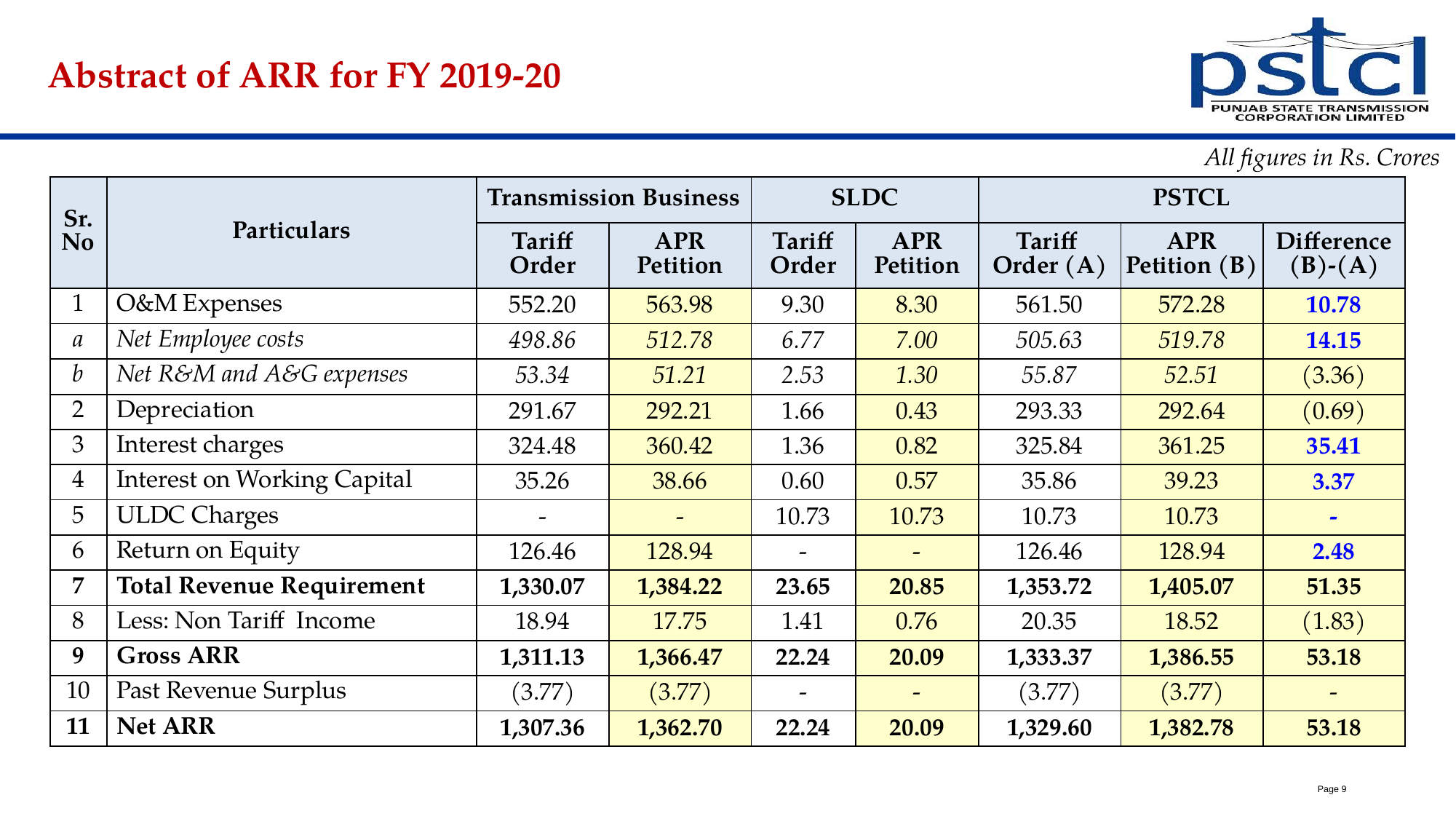

# Abstract of ARR for FY 2019-20
All figures in Rs. Crores
| Sr. No | Particulars | Transmission Business |  | SLDC |  | PSTCL |  |  |
| --- | --- | --- | --- | --- | --- | --- | --- | --- |
|  |  | Tariff Order | APR Petition | Tariff Order | APR Petition | Tariff Order (A) | APR Petition (B) | Difference (B)-(A) |
| 1 | O&M Expenses | 552.20 | 563.98 | 9.30 | 8.30 | 561.50 | 572.28 | 10.78 |
| a | Net Employee costs | 498.86 | 512.78 | 6.77 | 7.00 | 505.63 | 519.78 | 14.15 |
| b | Net R&M and A&G expenses | 53.34 | 51.21 | 2.53 | 1.30 | 55.87 | 52.51 | (3.36) |
| 2 | Depreciation | 291.67 | 292.21 | 1.66 | 0.43 | 293.33 | 292.64 | (0.69) |
| 3 | Interest charges | 324.48 | 360.42 | 1.36 | 0.82 | 325.84 | 361.25 | 35.41 |
| 4 | Interest on Working Capital | 35.26 | 38.66 | 0.60 | 0.57 | 35.86 | 39.23 | 3.37 |
| 5 | ULDC Charges | - | - | 10.73 | 10.73 | 10.73 | 10.73 | - |
| 6 | Return on Equity | 126.46 | 128.94 | - | - | 126.46 | 128.94 | 2.48 |
| 7 | Total Revenue Requirement | 1,330.07 | 1,384.22 | 23.65 | 20.85 | 1,353.72 | 1,405.07 | 51.35 |
| 8 | Less: Non Tariff Income | 18.94 | 17.75 | 1.41 | 0.76 | 20.35 | 18.52 | (1.83) |
| 9 | Gross ARR | 1,311.13 | 1,366.47 | 22.24 | 20.09 | 1,333.37 | 1,386.55 | 53.18 |
| 10 | Past Revenue Surplus | (3.77) | (3.77) | - | - | (3.77) | (3.77) | - |
| 11 | Net ARR | 1,307.36 | 1,362.70 | 22.24 | 20.09 | 1,329.60 | 1,382.78 | 53.18 |